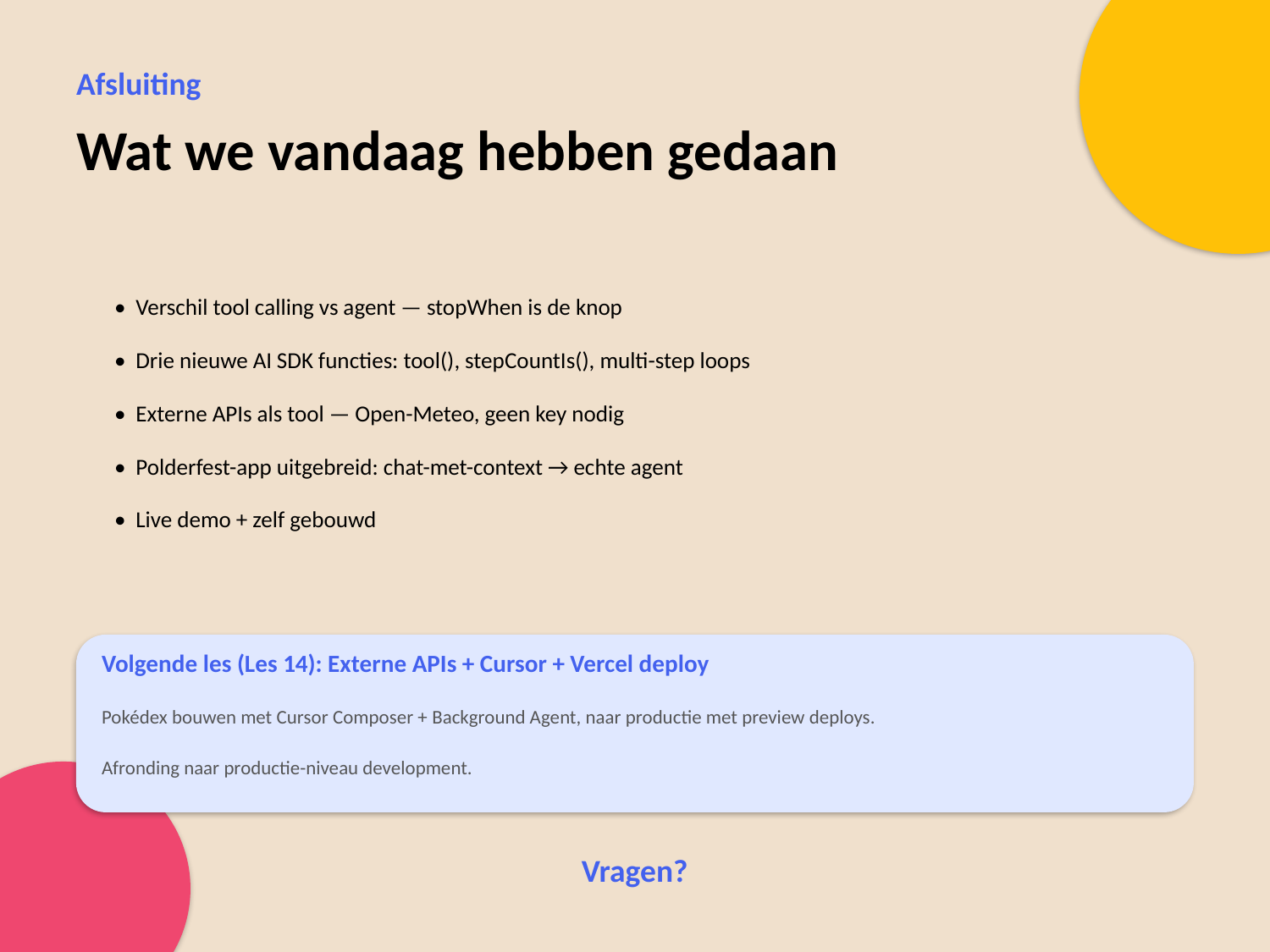

Afsluiting
Wat we vandaag hebben gedaan
•  Verschil tool calling vs agent — stopWhen is de knop
•  Drie nieuwe AI SDK functies: tool(), stepCountIs(), multi-step loops
•  Externe APIs als tool — Open-Meteo, geen key nodig
•  Polderfest-app uitgebreid: chat-met-context → echte agent
•  Live demo + zelf gebouwd

Volgende les (Les 14): Externe APIs + Cursor + Vercel deploy
Pokédex bouwen met Cursor Composer + Background Agent, naar productie met preview deploys.
Afronding naar productie-niveau development.

Vragen?